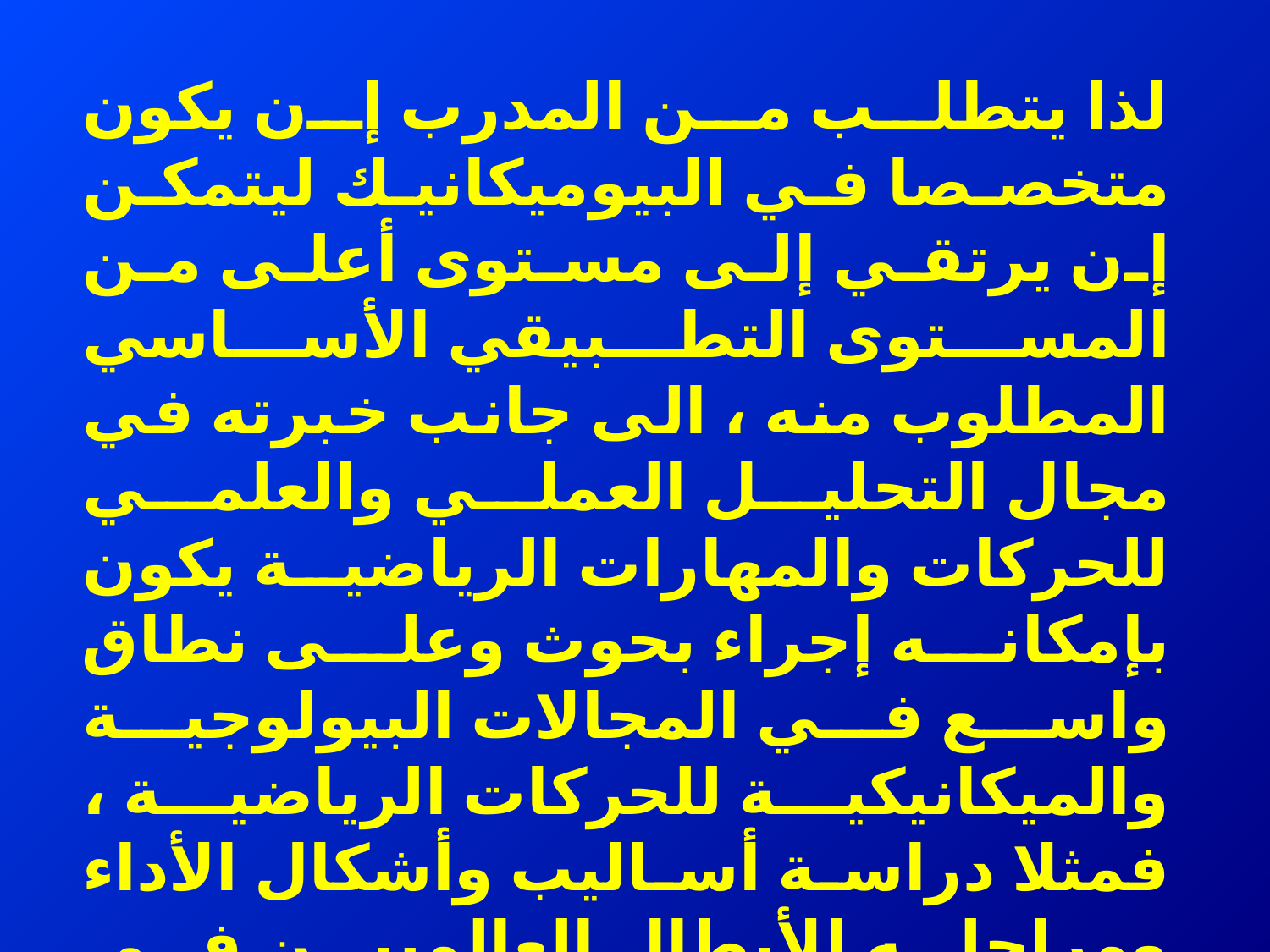

لذا يتطلب من المدرب إن يكون متخصصا في البيوميكانيك ليتمكن إن يرتقي إلى مستوى أعلى من المستوى التطبيقي الأساسي المطلوب منه ، الى جانب خبرته في مجال التحليل العملي والعلمي للحركات والمهارات الرياضية يكون بإمكانه إجراء بحوث وعلى نطاق واسع في المجالات البيولوجية والميكانيكية للحركات الرياضية ، فمثلا دراسة أساليب وأشكال الأداء ومراحله للأبطال العالميين في مختلف الألعاب الرياضية ليتمكن من خلالها تحديد الخواص والمميزات التي قادت هؤلاء الأبطال إلى تحقيق النجاح .